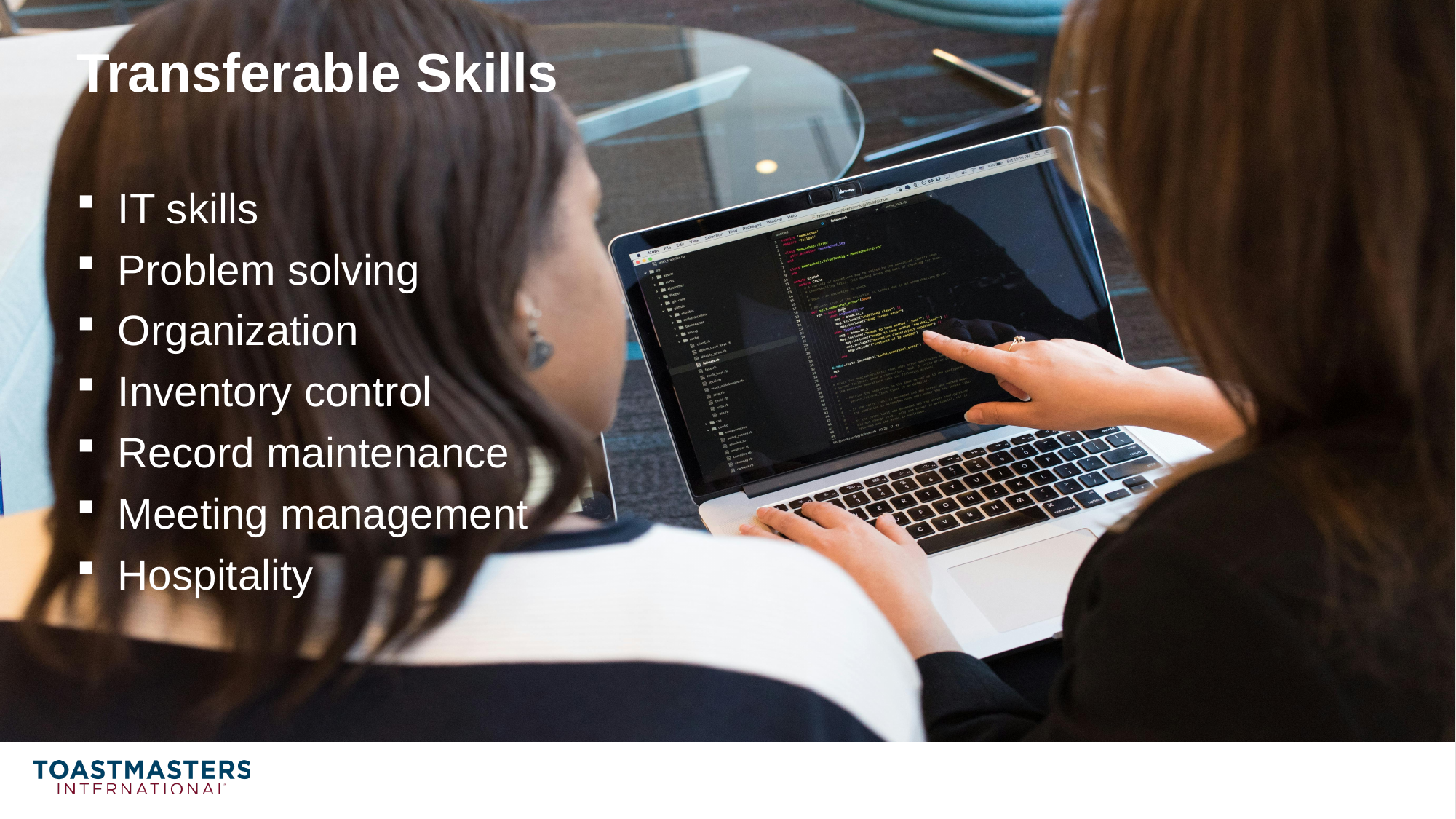

# Transferable Skills
IT skills
Problem solving
Organization
Inventory control
Record maintenance
Meeting management
Hospitality